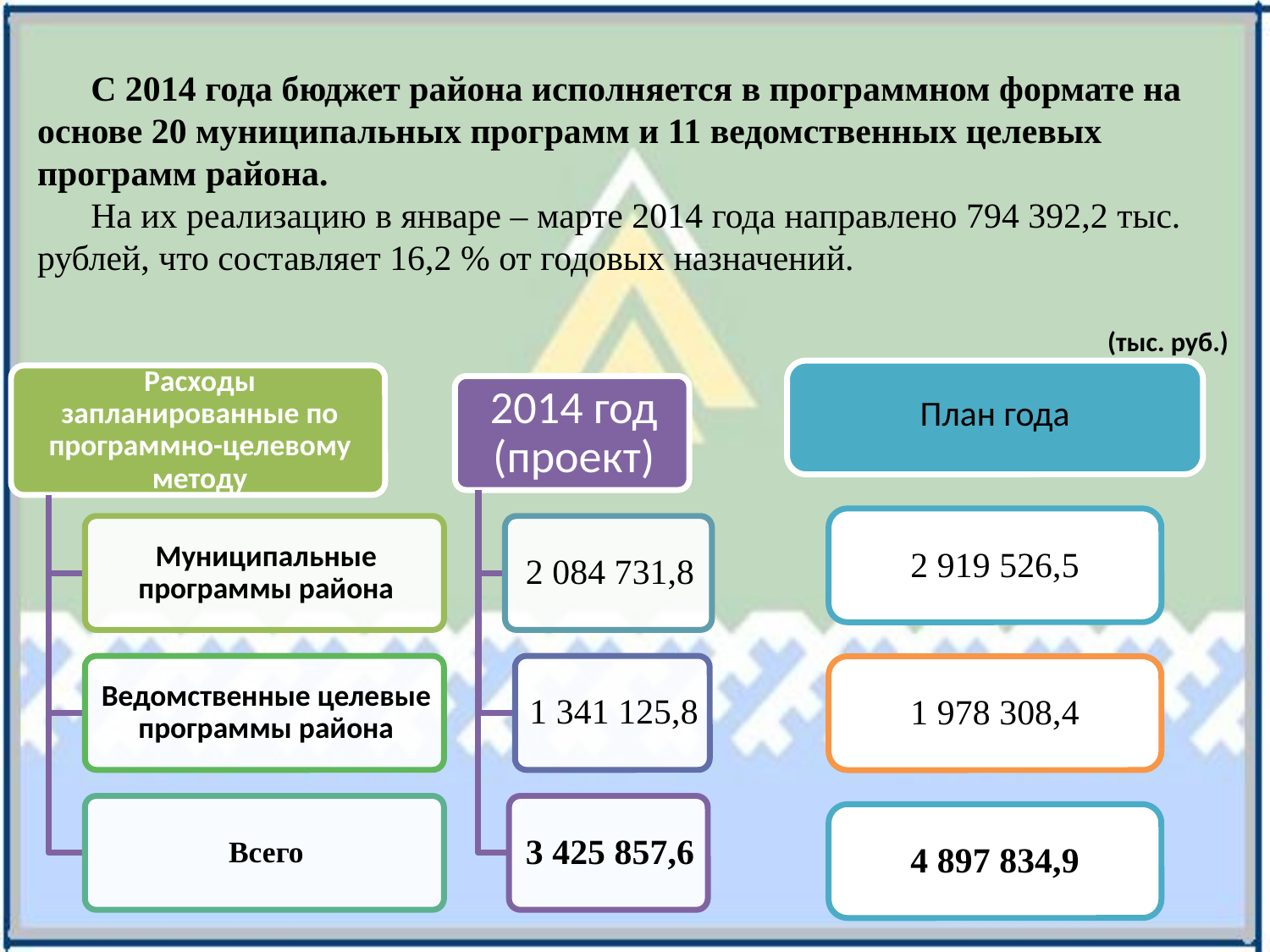

С 2014 года бюджет района исполняется в программном формате на основе 20 муниципальных программ и 11 ведомственных целевых программ района.
      На их реализацию в январе – марте 2014 года направлено 794 392,2 тыс. рублей, что составляет 16,2 % от годовых назначений.
(тыс. руб.)
План года
2 919 526,5
1 978 308,4
4 897 834,9
16,2
Расходы запланированные по программно-целевому методу
Муниципальные программы района
Ведомственные целевые программы района
Всего
2014 год (проект)
2 084 731,8
1 341 125,8
3 425 857,6